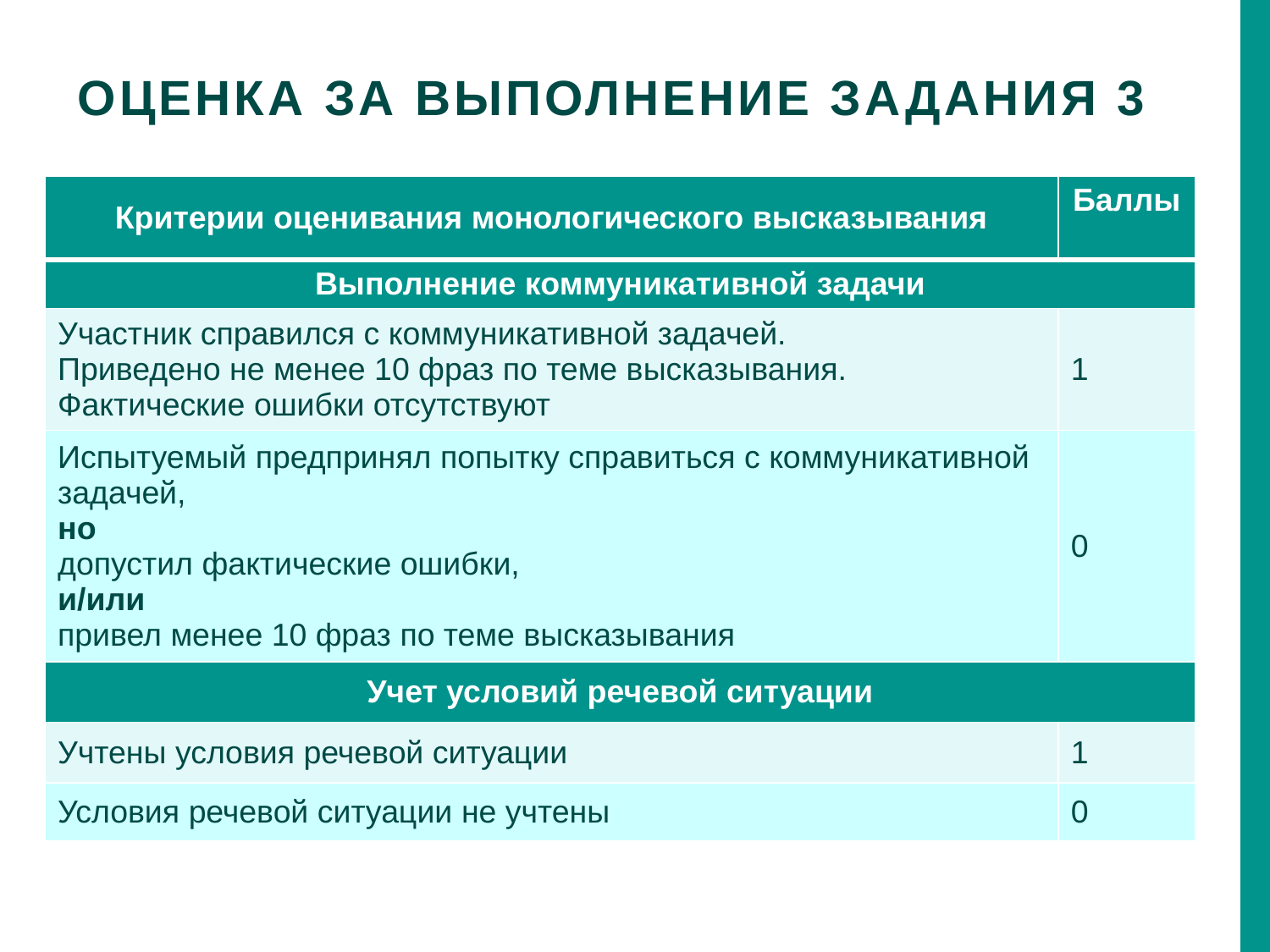

# Оценка за выполнение задания 3
| Критерии оценивания монологического высказывания | Баллы |
| --- | --- |
| Выполнение коммуникативной задачи |  |
| Участник справился с коммуникативной задачей. Приведено не менее 10 фраз по теме высказывания. Фактические ошибки отсутствуют | 1 |
| Испытуемый предпринял попытку справиться с коммуникативной задачей, но допустил фактические ошибки, и/или привел менее 10 фраз по теме высказывания | 0 |
| Учет условий речевой ситуации |  |
| Учтены условия речевой ситуации | 1 |
| Условия речевой ситуации не учтены | 0 |